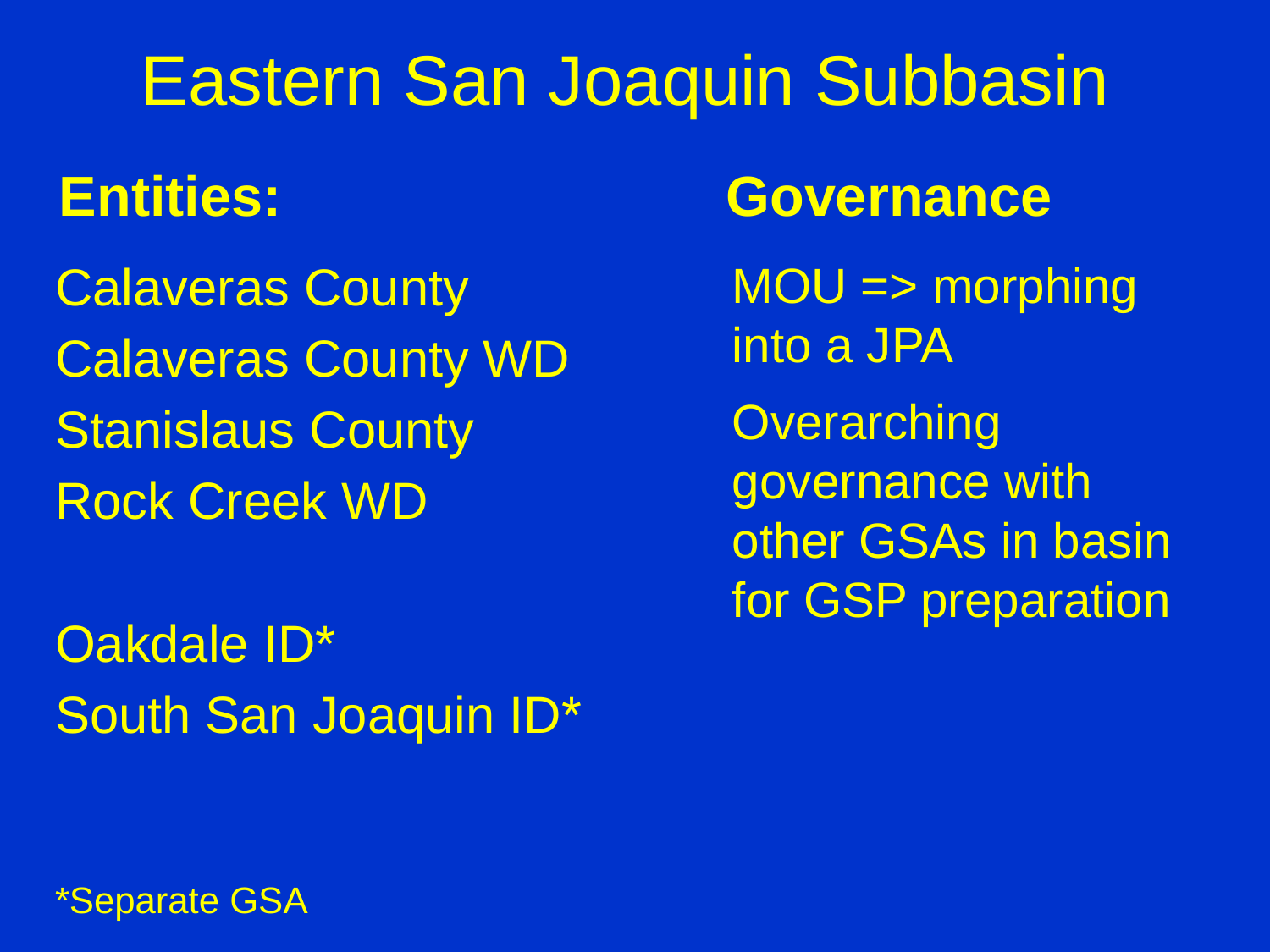

# Eastern San Joaquin Subbasin
Entities:
Governance
Calaveras County
Calaveras County WD
Stanislaus County
Rock Creek WD

Oakdale ID*
South San Joaquin ID*

*Separate GSA

MOU => morphing into a JPA
Overarching governance with other GSAs in basin for GSP preparation